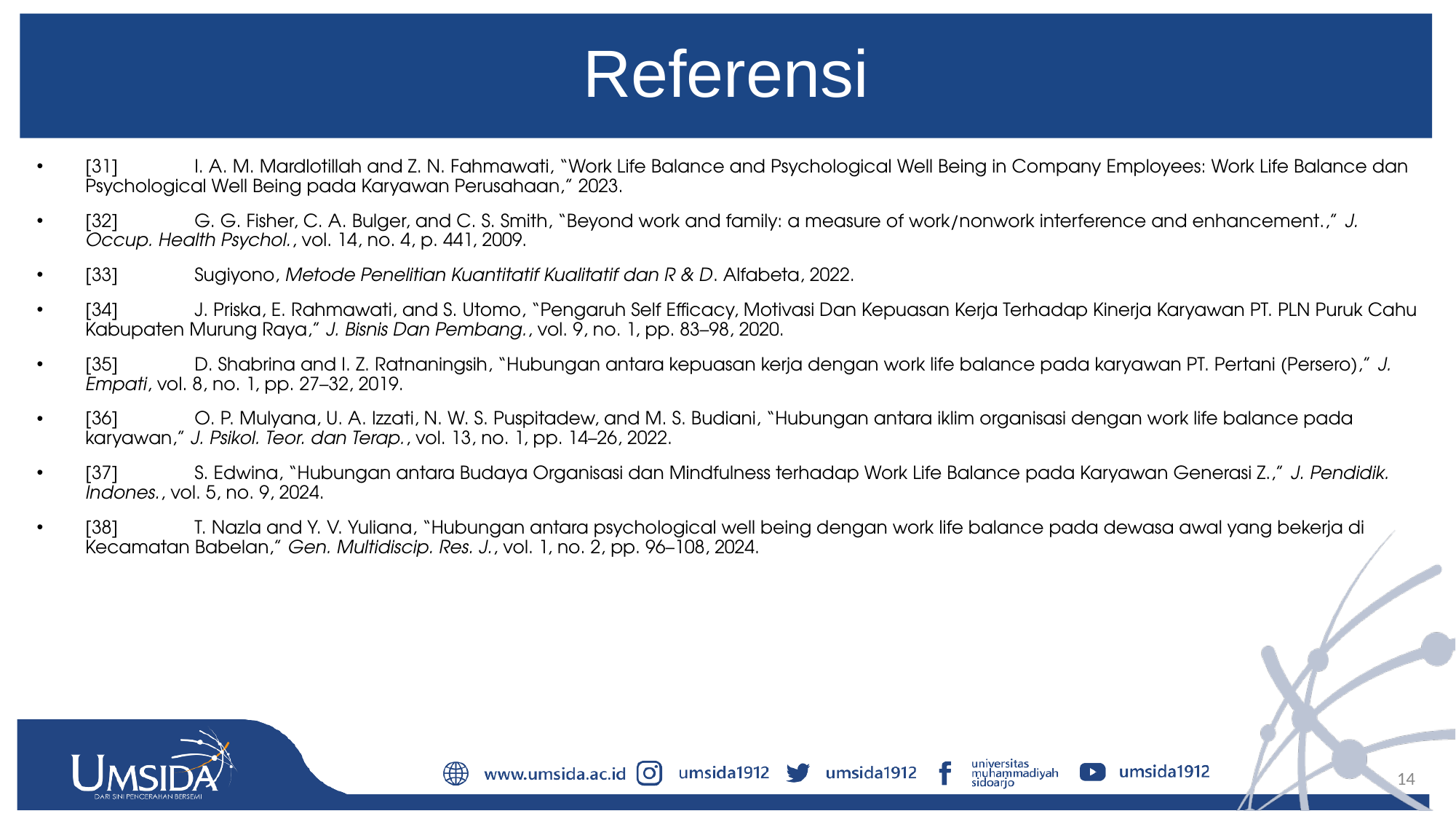

# Referensi
[31]	I. A. M. Mardlotillah and Z. N. Fahmawati, “Work Life Balance and Psychological Well Being in Company Employees: Work Life Balance dan Psychological Well Being pada Karyawan Perusahaan,” 2023.
[32]	G. G. Fisher, C. A. Bulger, and C. S. Smith, “Beyond work and family: a measure of work/nonwork interference and enhancement.,” J. Occup. Health Psychol., vol. 14, no. 4, p. 441, 2009.
[33]	Sugiyono, Metode Penelitian Kuantitatif Kualitatif dan R & D. Alfabeta, 2022.
[34]	J. Priska, E. Rahmawati, and S. Utomo, “Pengaruh Self Efficacy, Motivasi Dan Kepuasan Kerja Terhadap Kinerja Karyawan PT. PLN Puruk Cahu Kabupaten Murung Raya,” J. Bisnis Dan Pembang., vol. 9, no. 1, pp. 83–98, 2020.
[35]	D. Shabrina and I. Z. Ratnaningsih, “Hubungan antara kepuasan kerja dengan work life balance pada karyawan PT. Pertani (Persero),” J. Empati, vol. 8, no. 1, pp. 27–32, 2019.
[36]	O. P. Mulyana, U. A. Izzati, N. W. S. Puspitadew, and M. S. Budiani, “Hubungan antara iklim organisasi dengan work life balance pada karyawan,” J. Psikol. Teor. dan Terap., vol. 13, no. 1, pp. 14–26, 2022.
[37]	S. Edwina, “Hubungan antara Budaya Organisasi dan Mindfulness terhadap Work Life Balance pada Karyawan Generasi Z.,” J. Pendidik. Indones., vol. 5, no. 9, 2024.
[38]	T. Nazla and Y. V. Yuliana, “Hubungan antara psychological well being dengan work life balance pada dewasa awal yang bekerja di Kecamatan Babelan,” Gen. Multidiscip. Res. J., vol. 1, no. 2, pp. 96–108, 2024.